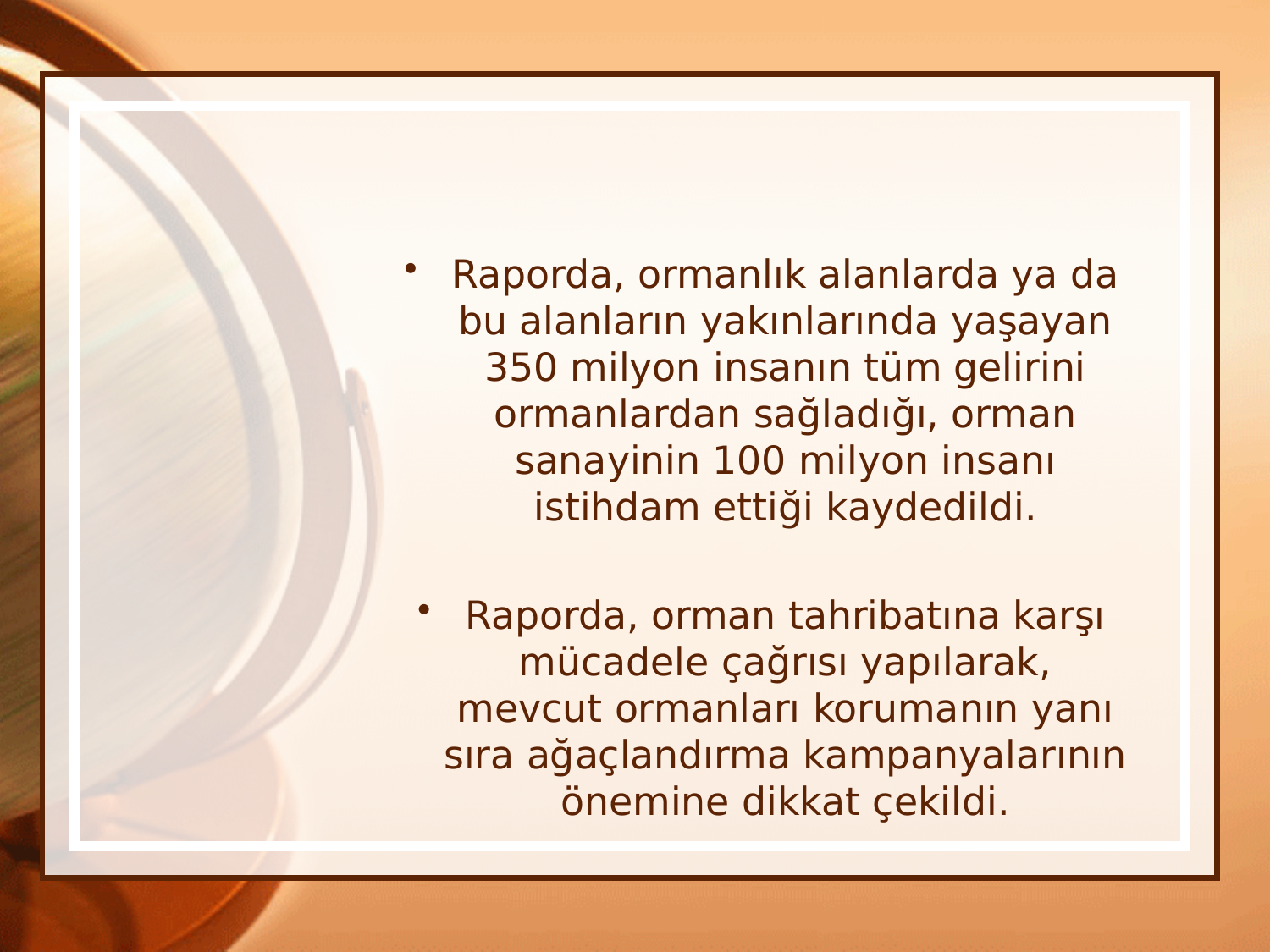

#
Raporda, ormanlık alanlarda ya da bu alanların yakınlarında yaşayan 350 milyon insanın tüm gelirini ormanlardan sağladığı, orman sanayinin 100 milyon insanı istihdam ettiği kaydedildi.

Raporda, orman tahribatına karşı mücadele çağrısı yapılarak, mevcut ormanları korumanın yanı sıra ağaçlandırma kampanyalarının önemine dikkat çekildi.